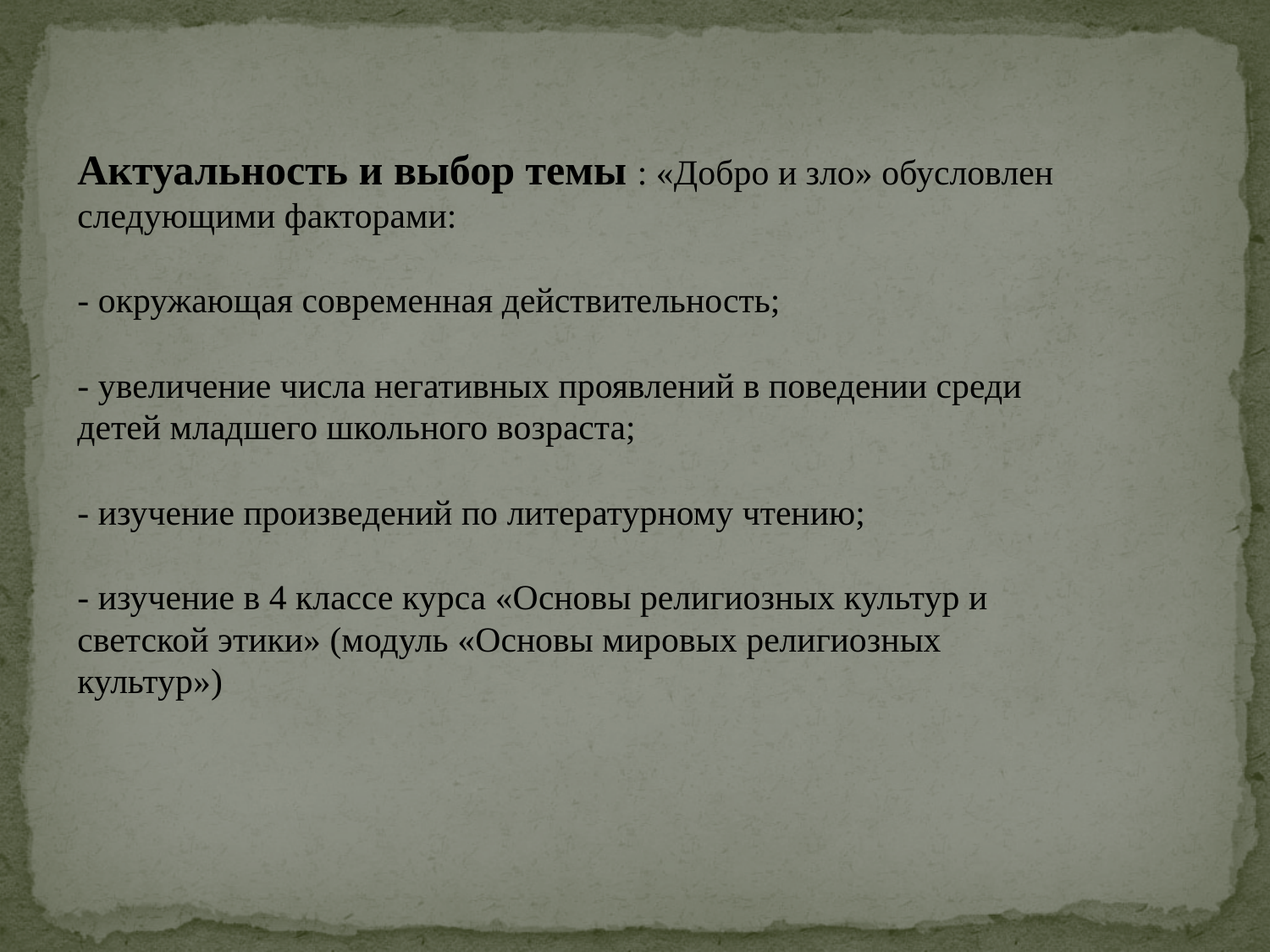

Актуальность и выбор темы : «Добро и зло» обусловлен следующими факторами:

- окружающая современная действительность;

- увеличение числа негативных проявлений в поведении среди детей младшего школьного возраста;

- изучение произведений по литературному чтению;

- изучение в 4 классе курса «Основы религиозных культур и светской этики» (модуль «Основы мировых религиозных культур»)